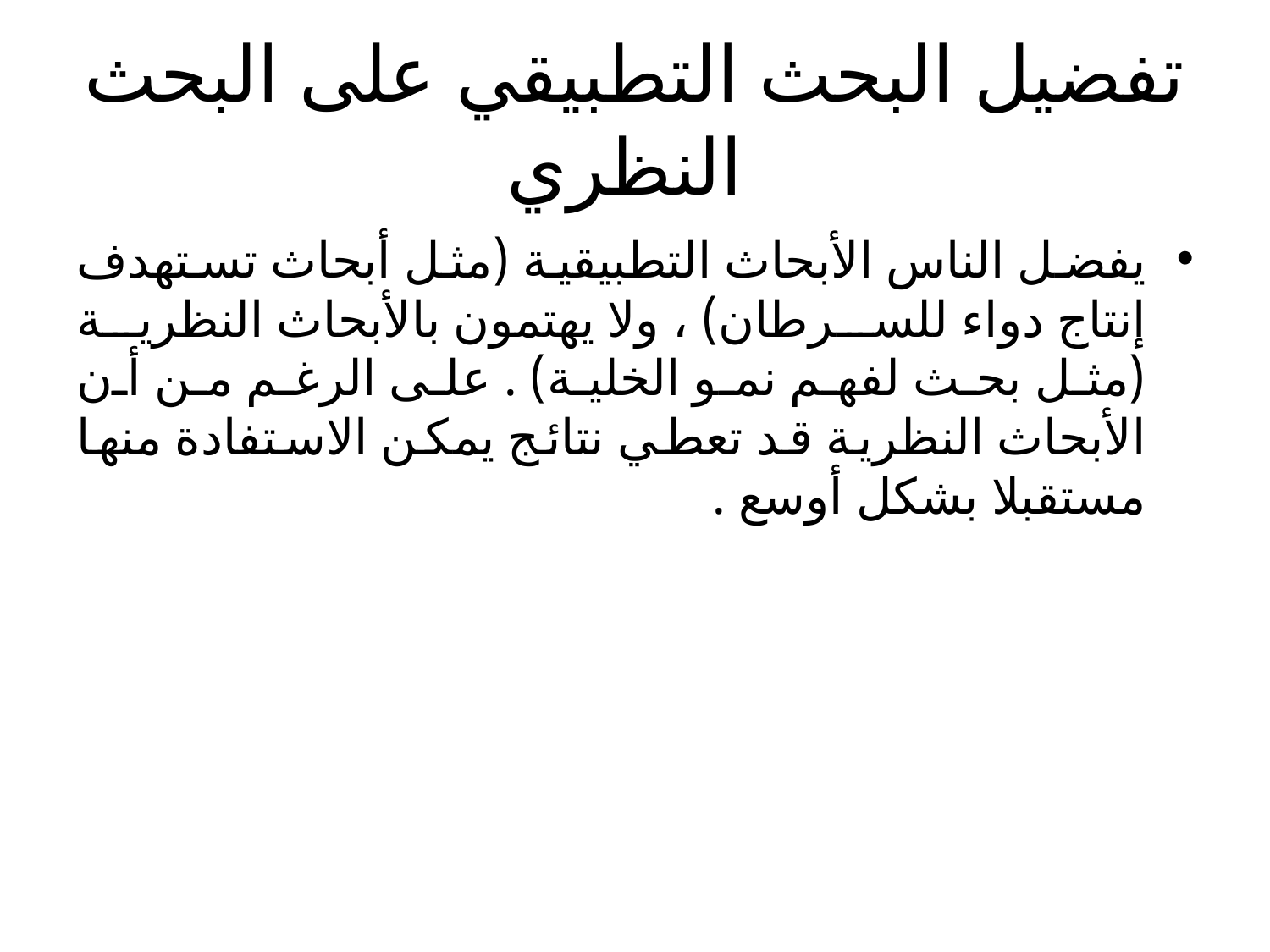

# تفضيل البحث التطبيقي على البحث النظري
يفضل الناس الأبحاث التطبيقية (مثل أبحاث تستهدف إنتاج دواء للسرطان) ، ولا يهتمون بالأبحاث النظرية (مثل بحث لفهم نمو الخلية) . على الرغم من أن الأبحاث النظرية قد تعطي نتائج يمكن الاستفادة منها مستقبلا بشكل أوسع .